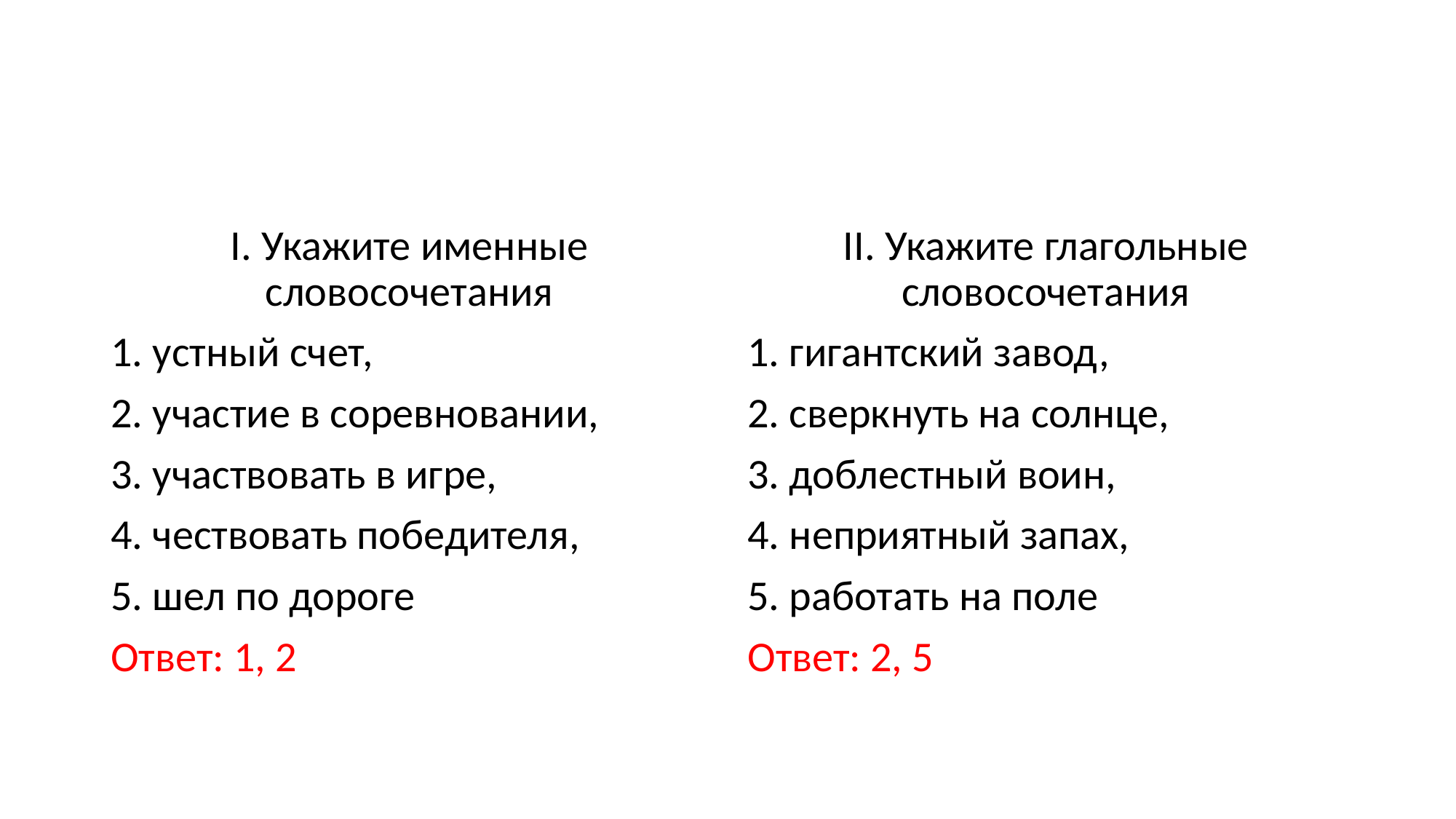

#
I. Укажите именные словосочетания
1. устный счет,
2. участие в соревновании,
3. участвовать в игре,
4. чествовать победителя,
5. шел по дороге
Ответ: 1, 2
II. Укажите глагольные словосочетания
1. гигантский завод,
2. сверкнуть на солнце,
3. доблестный воин,
4. неприятный запах,
5. работать на поле
Ответ: 2, 5